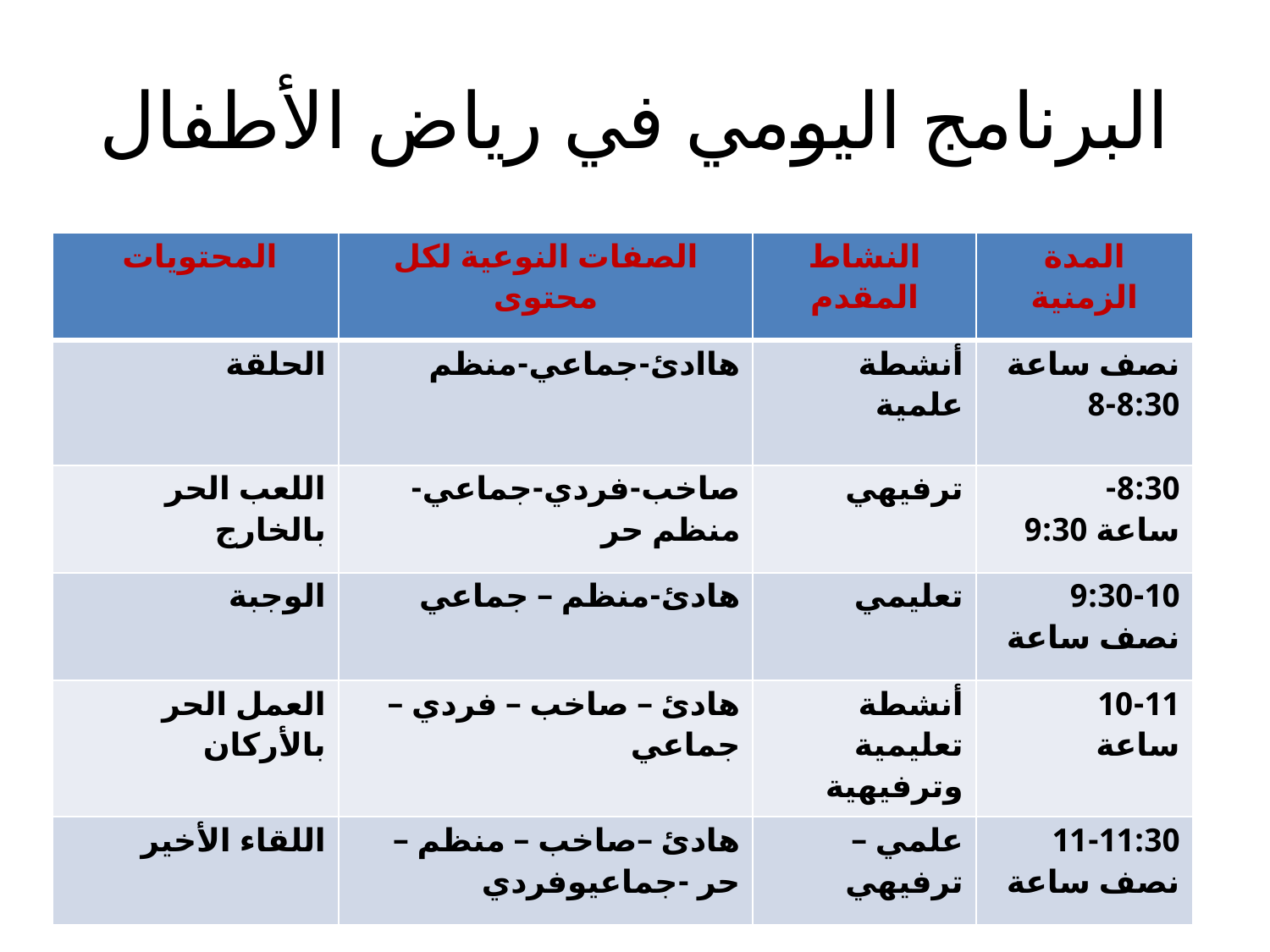

# البرنامج اليومي في رياض الأطفال
| المحتويات | الصفات النوعية لكل محتوى | النشاط المقدم | المدة الزمنية |
| --- | --- | --- | --- |
| الحلقة | هاادئ-جماعي-منظم | أنشطة علمية | نصف ساعة 8-8:30 |
| اللعب الحر بالخارج | صاخب-فردي-جماعي-منظم حر | ترفيهي | 8:30- ساعة 9:30 |
| الوجبة | هادئ-منظم – جماعي | تعليمي | 9:30-10 نصف ساعة |
| العمل الحر بالأركان | هادئ – صاخب – فردي –جماعي | أنشطة تعليمية وترفيهية | 10-11 ساعة |
| اللقاء الأخير | هادئ –صاخب – منظم – حر -جماعيوفردي | علمي – ترفيهي | 11-11:30 نصف ساعة |